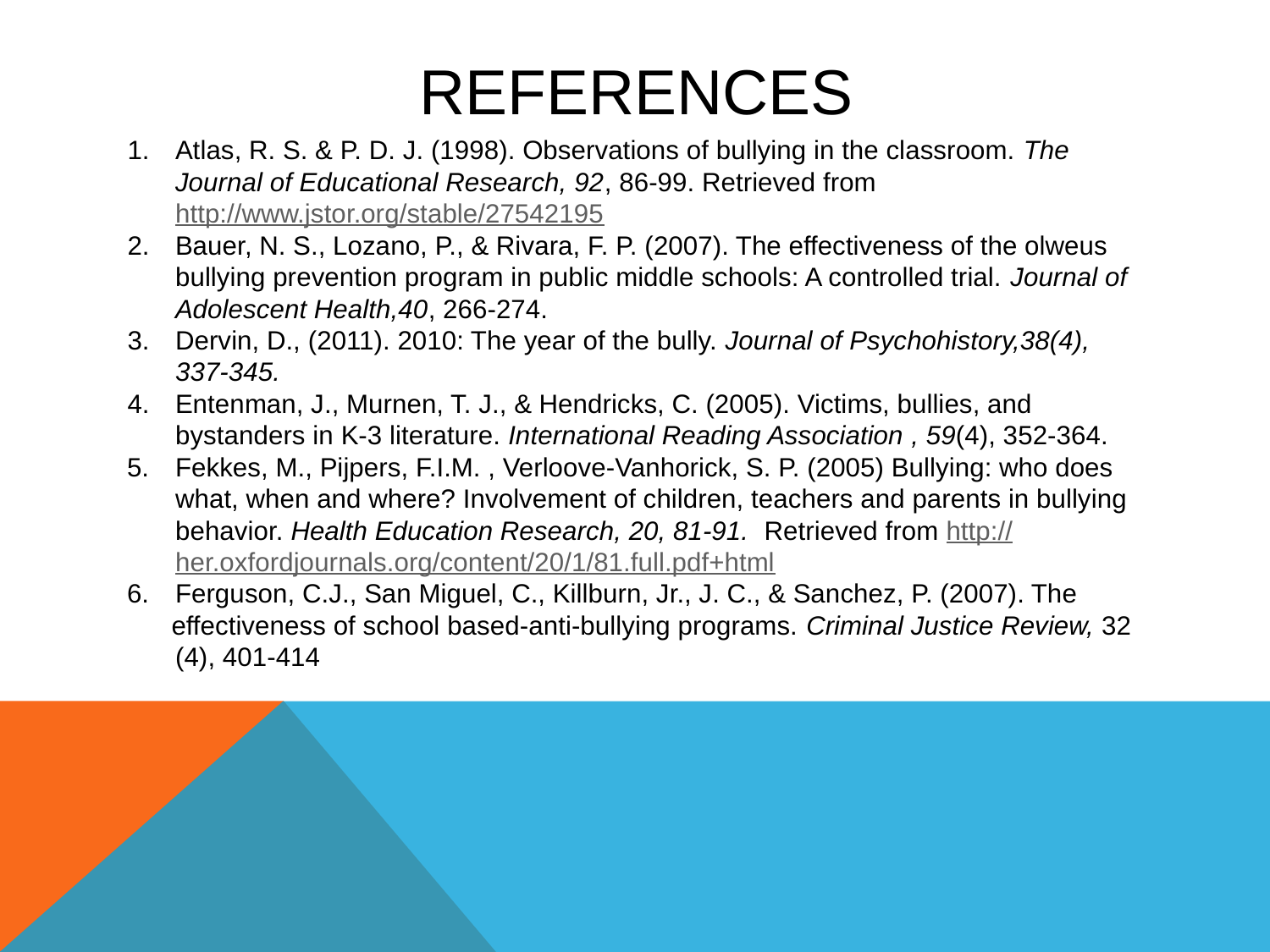

# references
Atlas, R. S. & P. D. J. (1998). Observations of bullying in the classroom. The
Journal of Educational Research, 92, 86-99. Retrieved from http://www.jstor.org/stable/27542195
Bauer, N. S., Lozano, P., & Rivara, F. P. (2007). The effectiveness of the olweus bullying prevention program in public middle schools: A controlled trial. Journal of Adolescent Health,40, 266-274.
Dervin, D., (2011). 2010: The year of the bully. Journal of Psychohistory,38(4), 337-345.
Entenman, J., Murnen, T. J., & Hendricks, C. (2005). Victims, bullies, and bystanders in K-3 literature. International Reading Association , 59(4), 352-364.
Fekkes, M., Pijpers, F.I.M. , Verloove-Vanhorick, S. P. (2005) Bullying: who does what, when and where? Involvement of children, teachers and parents in bullying behavior. Health Education Research, 20, 81-91.  Retrieved from http://her.oxfordjournals.org/content/20/1/81.full.pdf+html
Ferguson, C.J., San Miguel, C., Killburn, Jr., J. C., & Sanchez, P. (2007). The
      effectiveness of school based-anti-bullying programs. Criminal Justice Review, 32 (4), 401-414